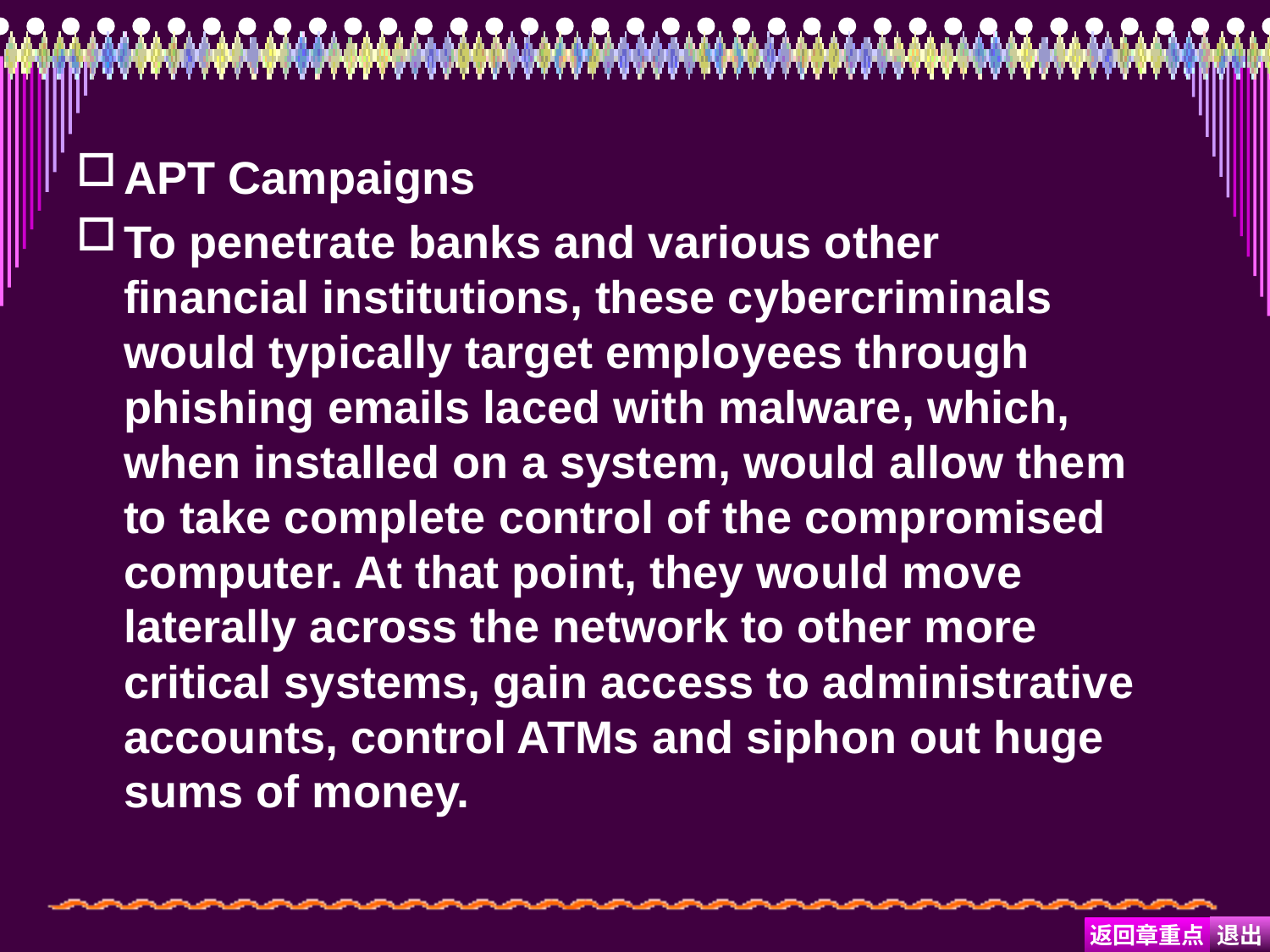

#
APT Campaigns
To penetrate banks and various other financial institutions, these cybercriminals would typically target employees through phishing emails laced with malware, which, when installed on a system, would allow them to take complete control of the compromised computer. At that point, they would move laterally across the network to other more critical systems, gain access to administrative accounts, control ATMs and siphon out huge sums of money.